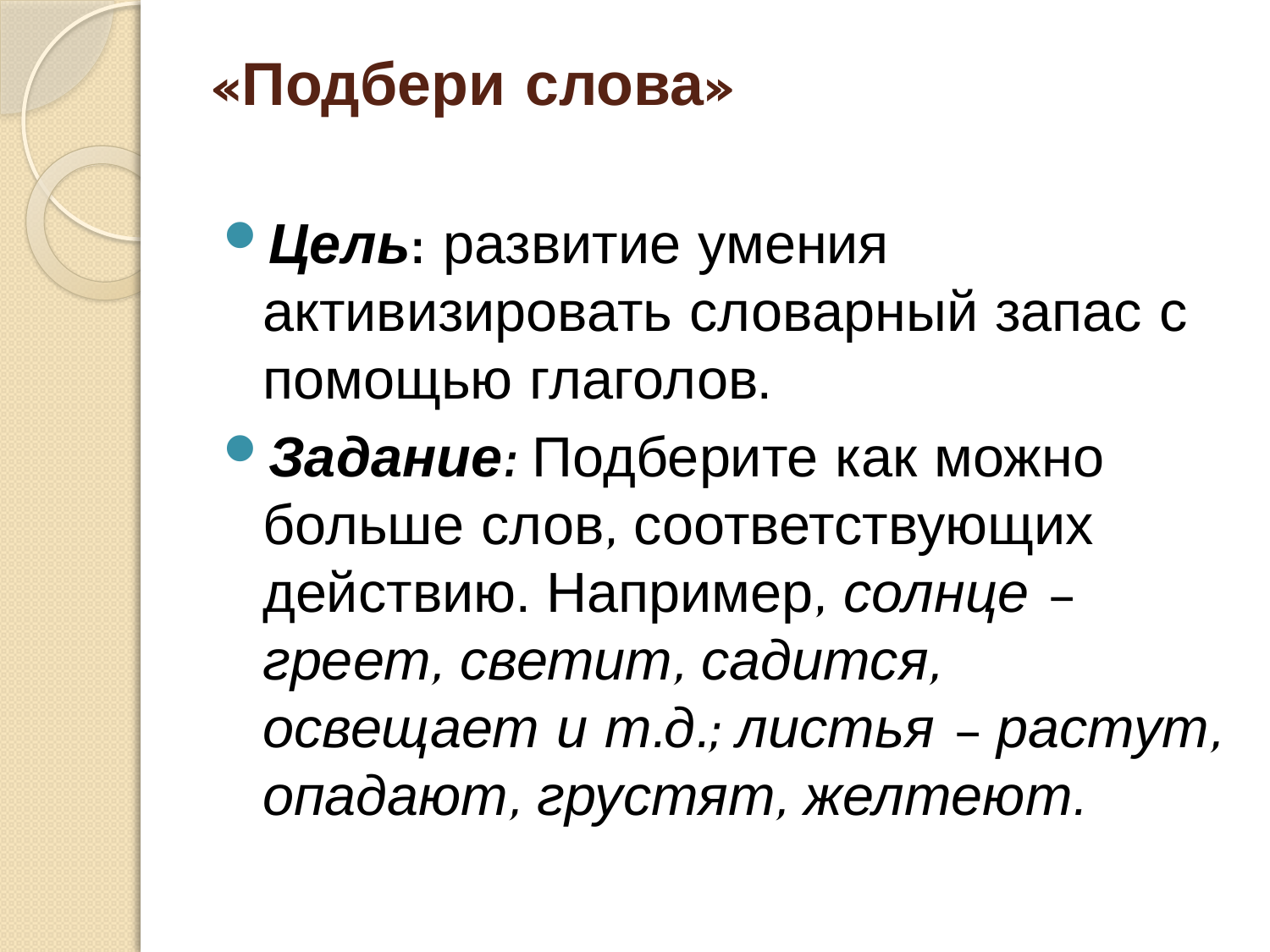

# «Подбери слова»
Цель: развитие умения активизировать словарный запас с помощью глаголов.
Задание: Подберите как можно больше слов, соответствующих действию. Например, солнце – греет, светит, садится, освещает и т.д.; листья – растут, опадают, грустят, желтеют.